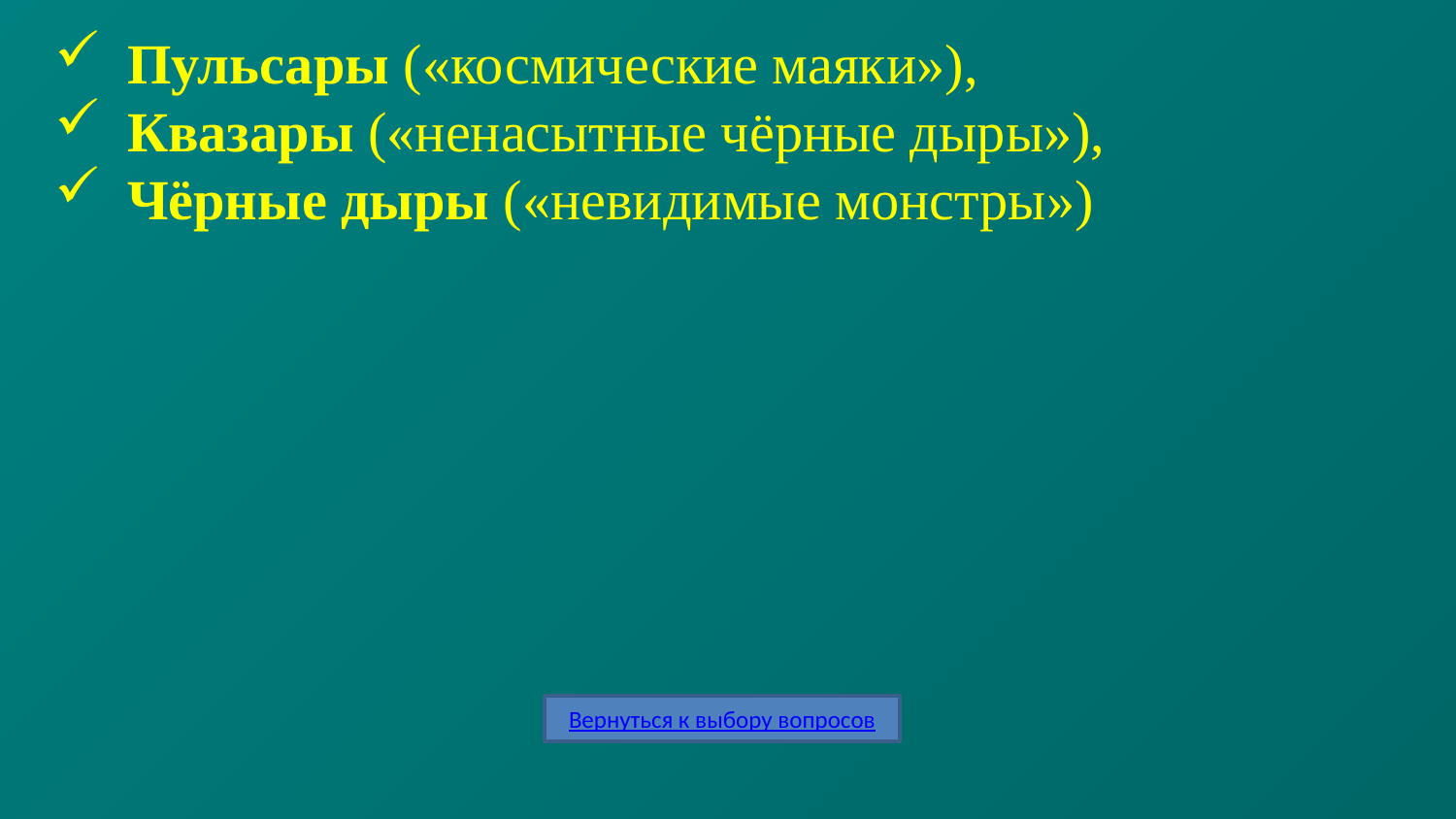

Пульсары («космические маяки»),
Квазары («ненасытные чёрные дыры»),
Чёрные дыры («невидимые монстры»)